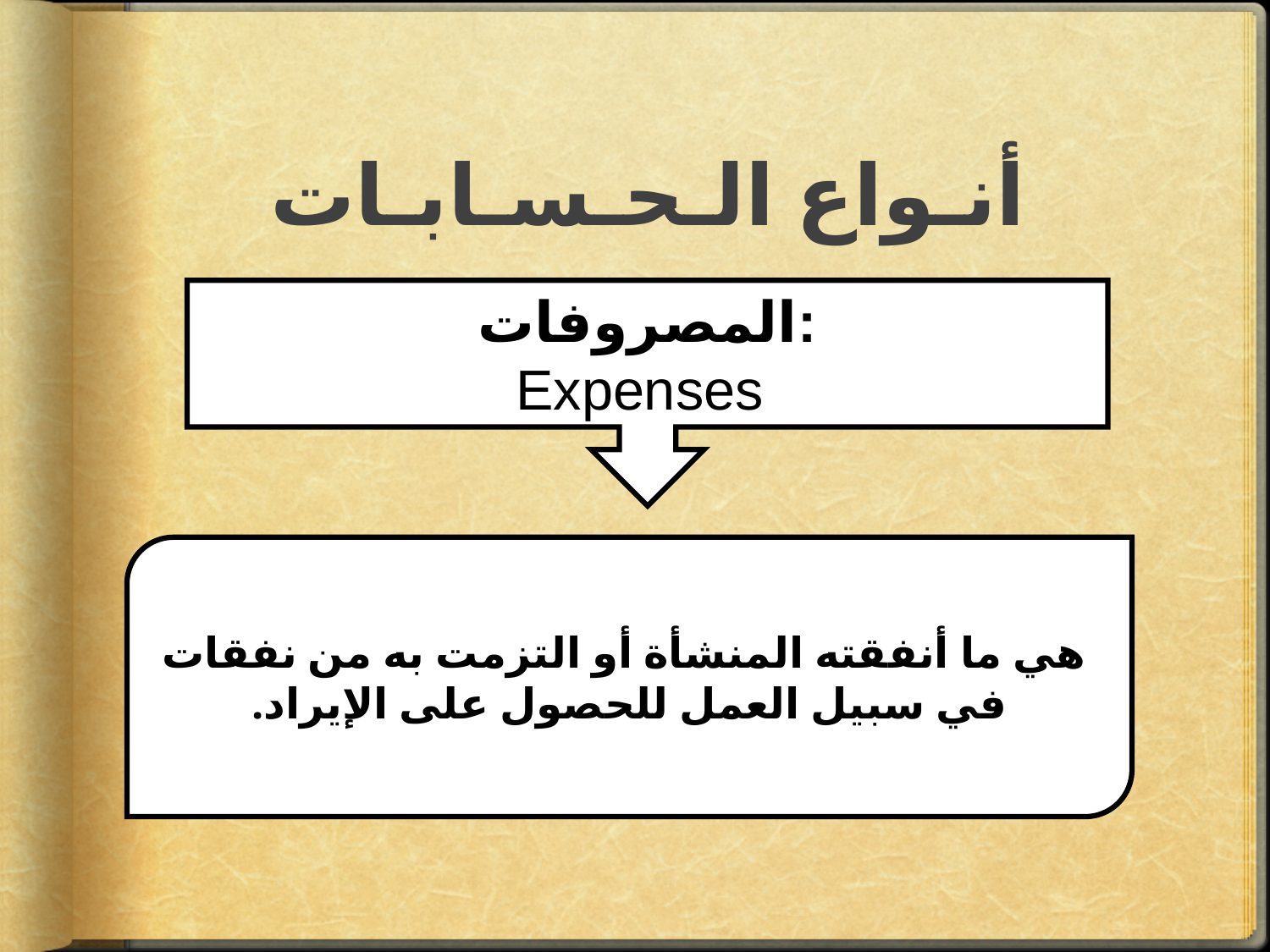

# أنـواع الـحـسـابـات
المصروفات:
Expenses
 هي ما أنفقته المنشأة أو التزمت به من نفقات في سبيل العمل للحصول على الإيراد.